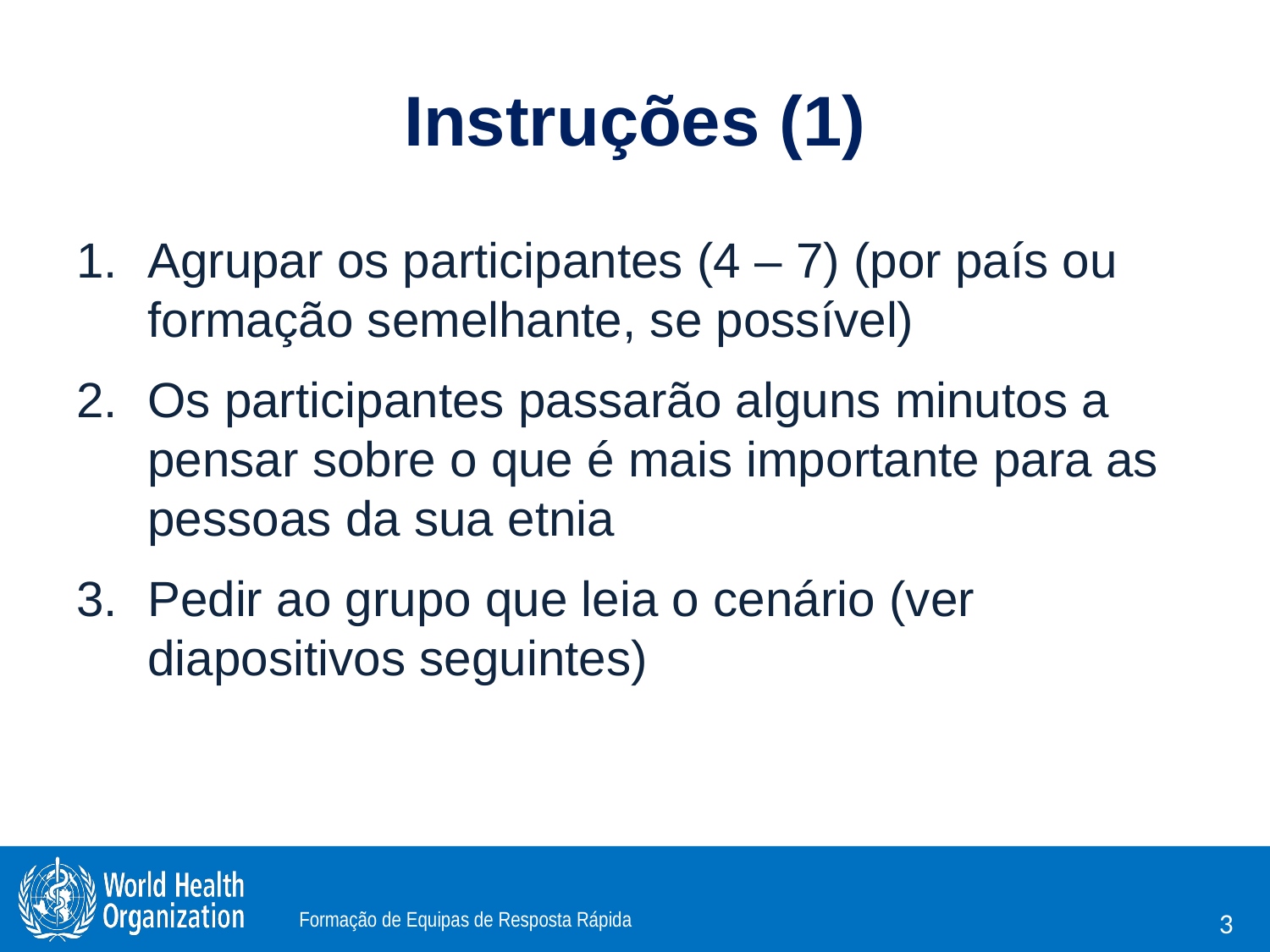

# Instruções (1)
Agrupar os participantes (4 – 7) (por país ou formação semelhante, se possível)
Os participantes passarão alguns minutos a pensar sobre o que é mais importante para as pessoas da sua etnia
Pedir ao grupo que leia o cenário (ver diapositivos seguintes)